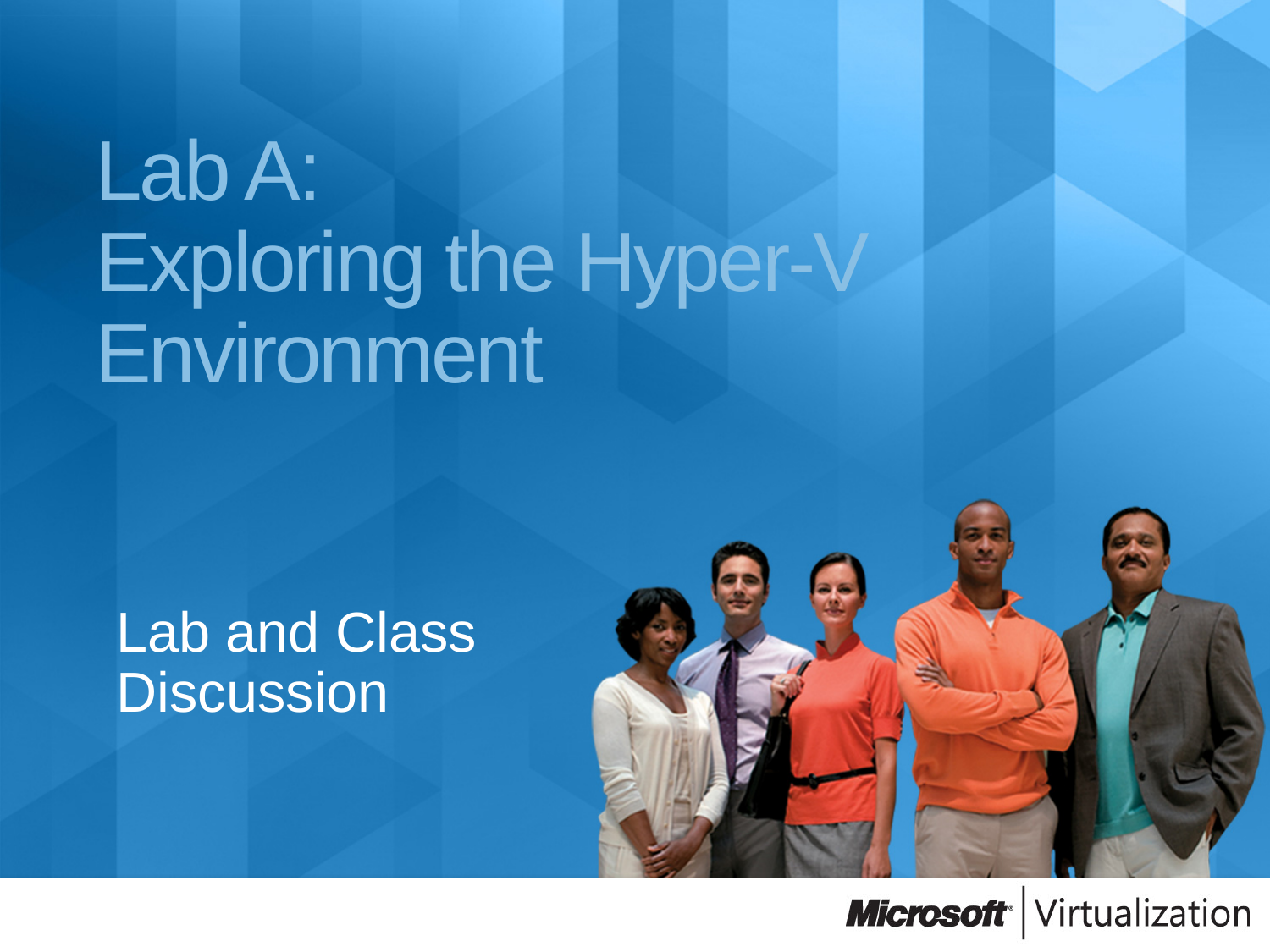

# Lab A: Exploring the Hyper-V Environment
Lab and Class Discussion